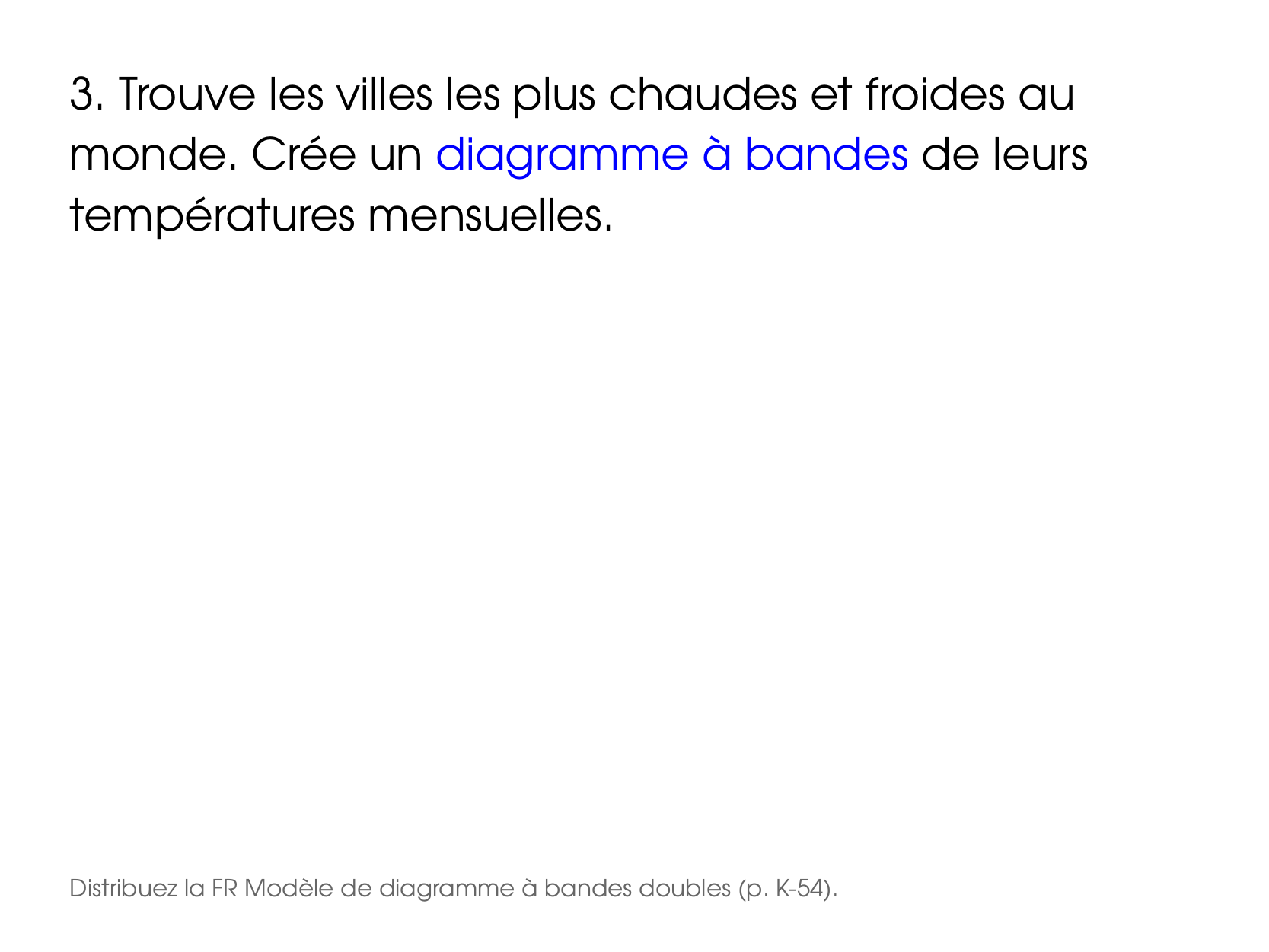

3. Trouve les villes les plus chaudes et froides au monde. Crée un diagramme à bandes de leurs températures mensuelles.
Distribuez la FR Modèle de diagramme à bandes doubles (p. K-54).